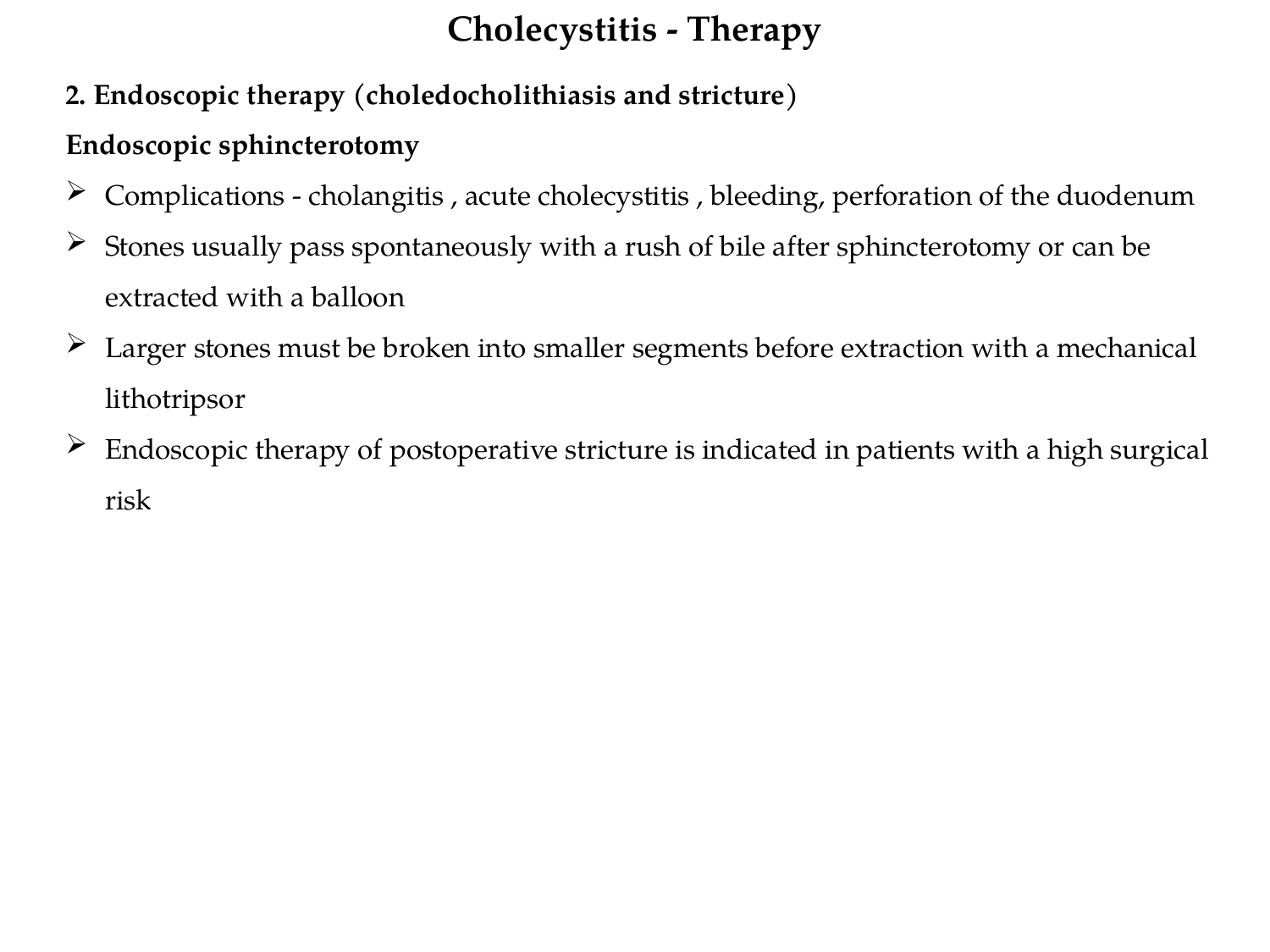

Cholecystitis - Therapy
2. Endoscopic therapy (choledocholithiasis and stricture)
Endoscopic sphincterotomy
Complications - cholangitis , acute cholecystitis , bleeding, perforation of the duodenum
Stones usually pass spontaneously with a rush of bile after sphincterotomy or can be extracted with a balloon
Larger stones must be broken into smaller segments before extraction with a mechanical lithotripsor
Endoscopic therapy of postoperative stricture is indicated in patients with a high surgical risk